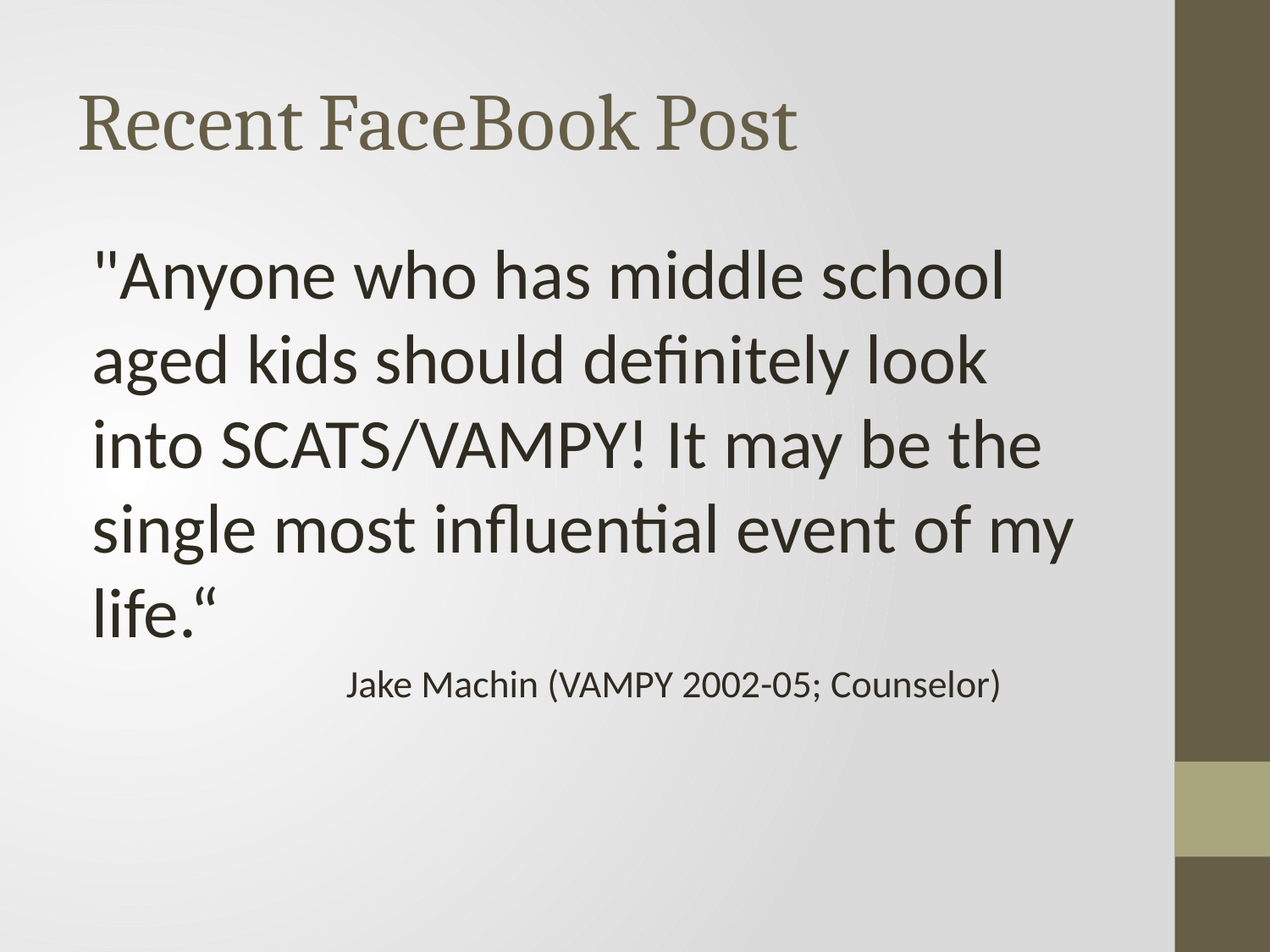

# Recent FaceBook Post
"Anyone who has middle school aged kids should definitely look into SCATS/VAMPY! It may be the single most influential event of my life.“
		Jake Machin (VAMPY 2002-05; Counselor)